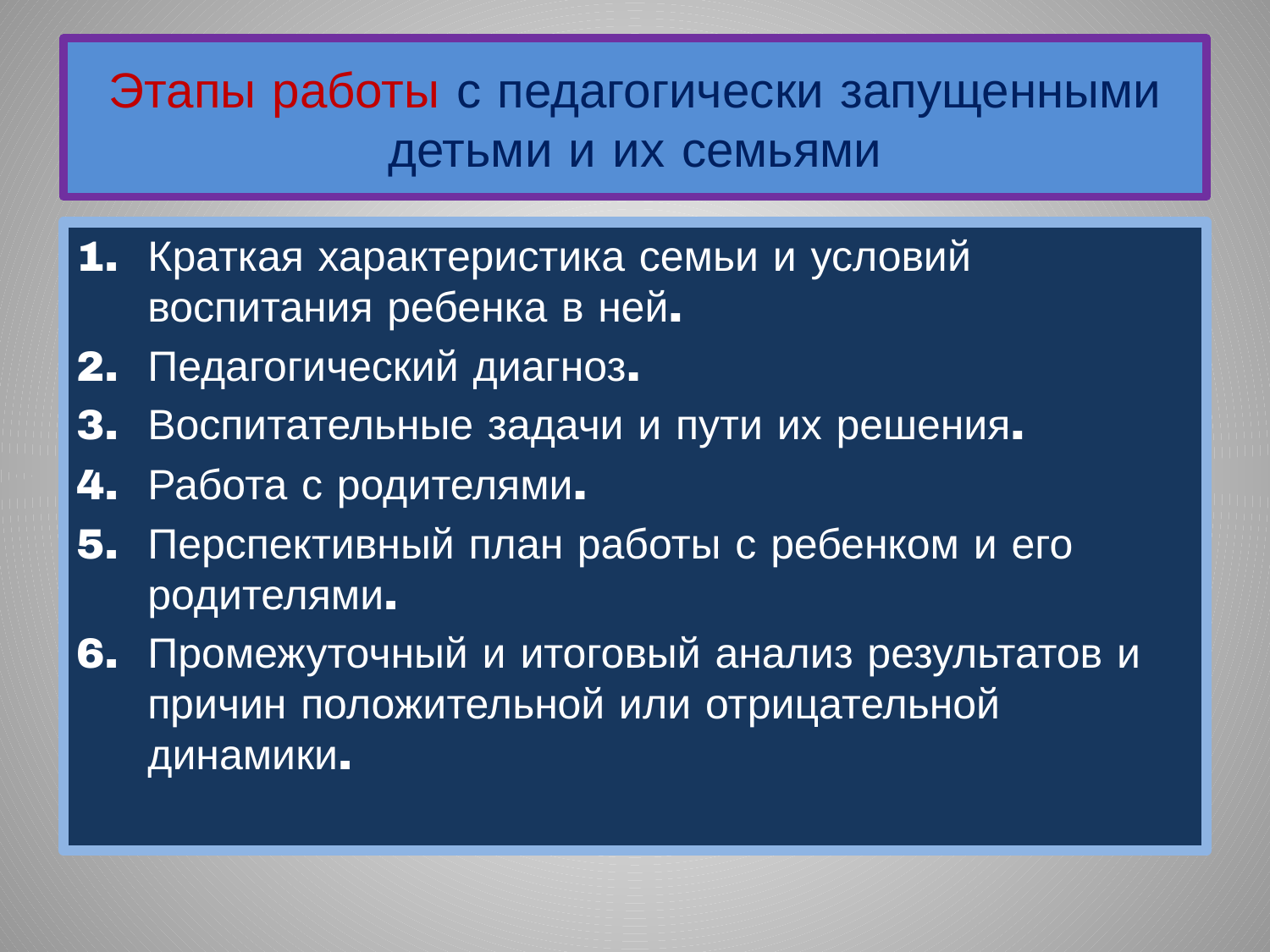

# Этапы работы с педагогически запущенными детьми и их семьями
Краткая характеристика семьи и условий воспитания ребенка в ней.
Педагогический диагноз.
Воспитательные задачи и пути их решения.
Работа с родителями.
Перспективный план работы с ребенком и его родителями.
Промежуточный и итоговый анализ результатов и причин положительной или отрицательной динамики.